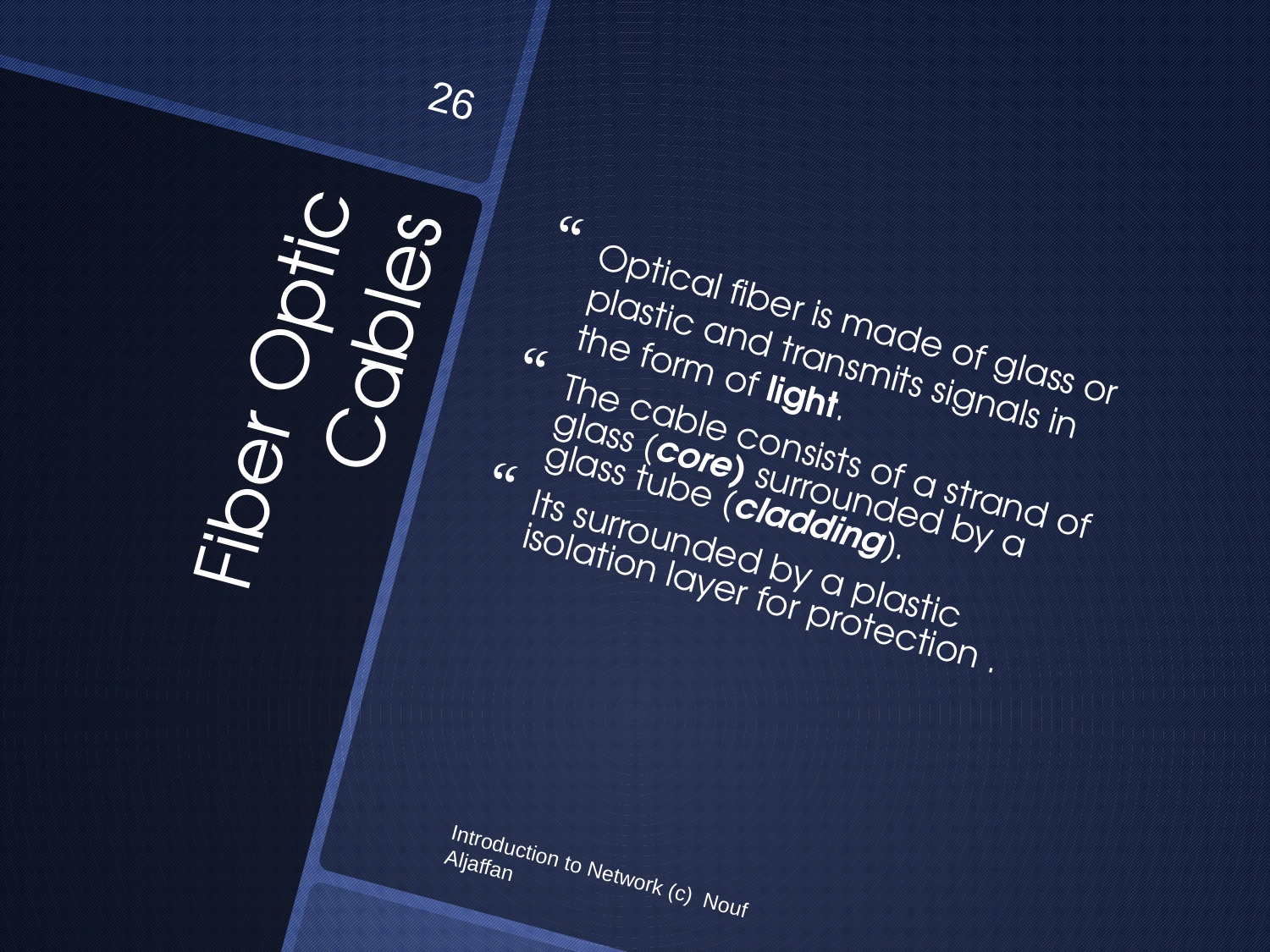

26
Optical fiber is made of glass or plastic and transmits signals in the form of light.
The cable consists of a strand of glass (core) surrounded by a glass tube (cladding).
Its surrounded by a plastic isolation layer for protection .

# Fiber Optic Cables
Introduction to Network (c)  Nouf Aljaffan